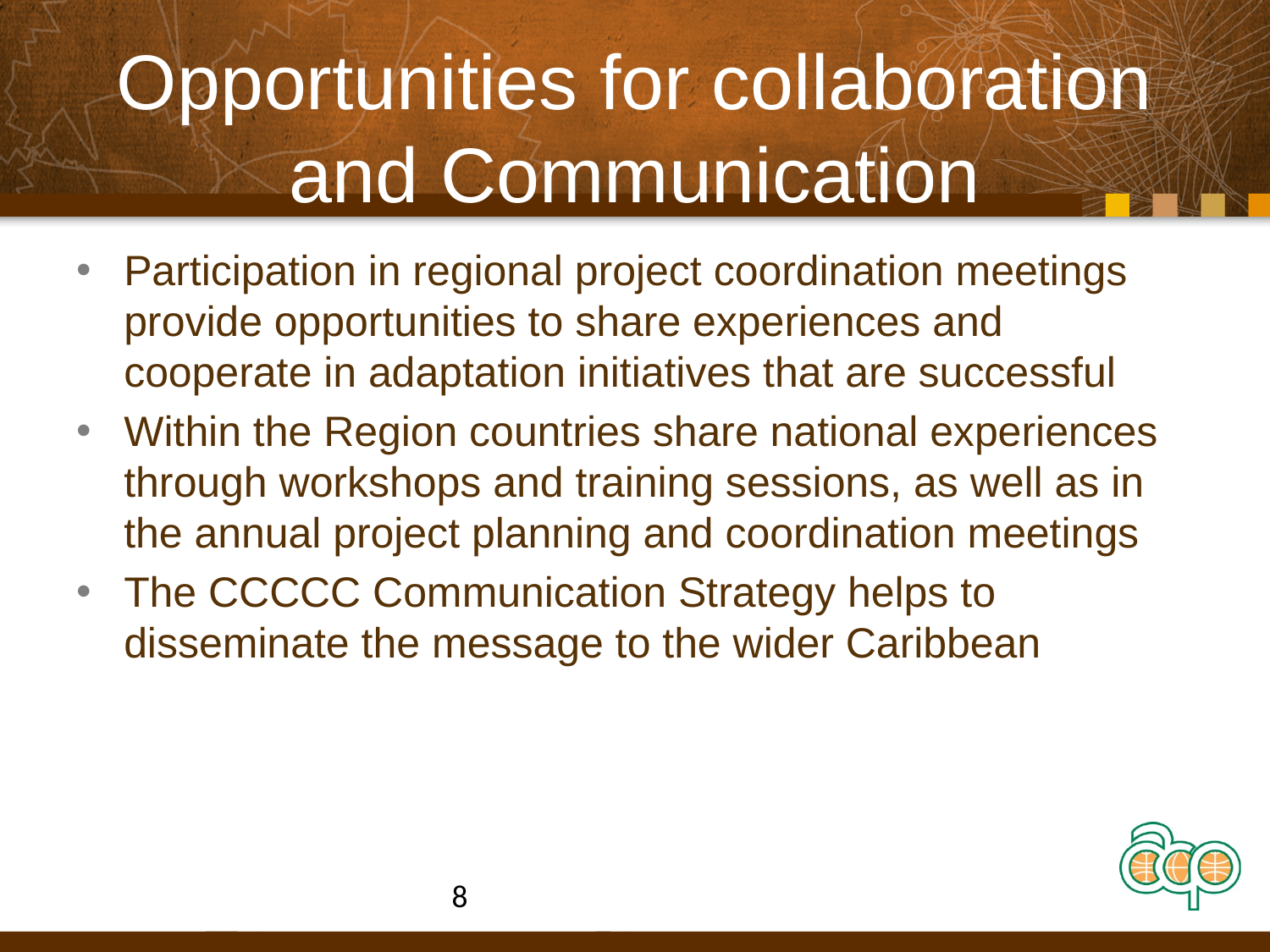

# Opportunities for collaboration and Communication
Participation in regional project coordination meetings provide opportunities to share experiences and cooperate in adaptation initiatives that are successful
Within the Region countries share national experiences through workshops and training sessions, as well as in the annual project planning and coordination meetings
The CCCCC Communication Strategy helps to disseminate the message to the wider Caribbean
8